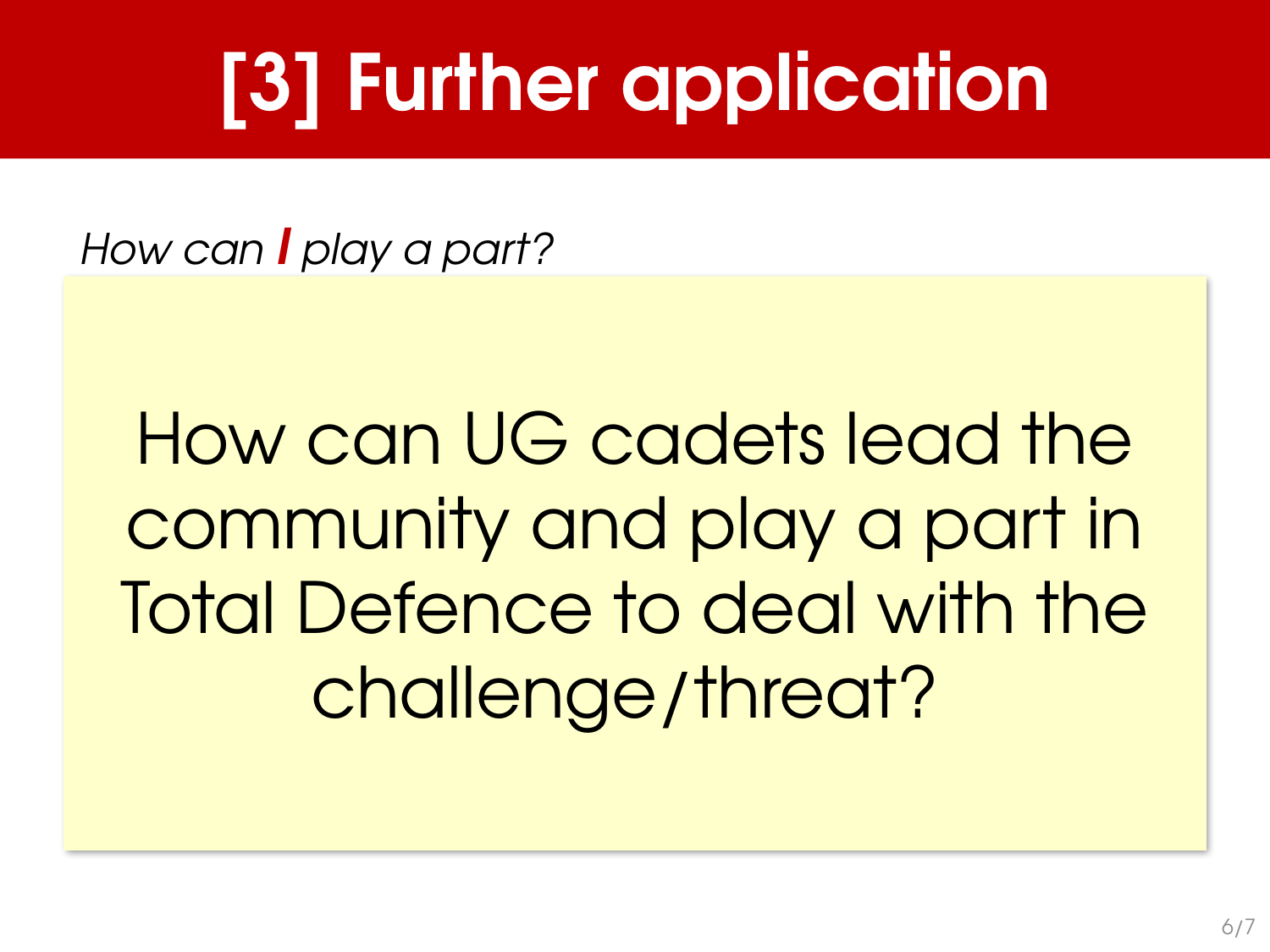

# [3] Further application
How can I play a part?
How can UG cadets lead the community and play a part in Total Defence to deal with the challenge/threat?
6/7